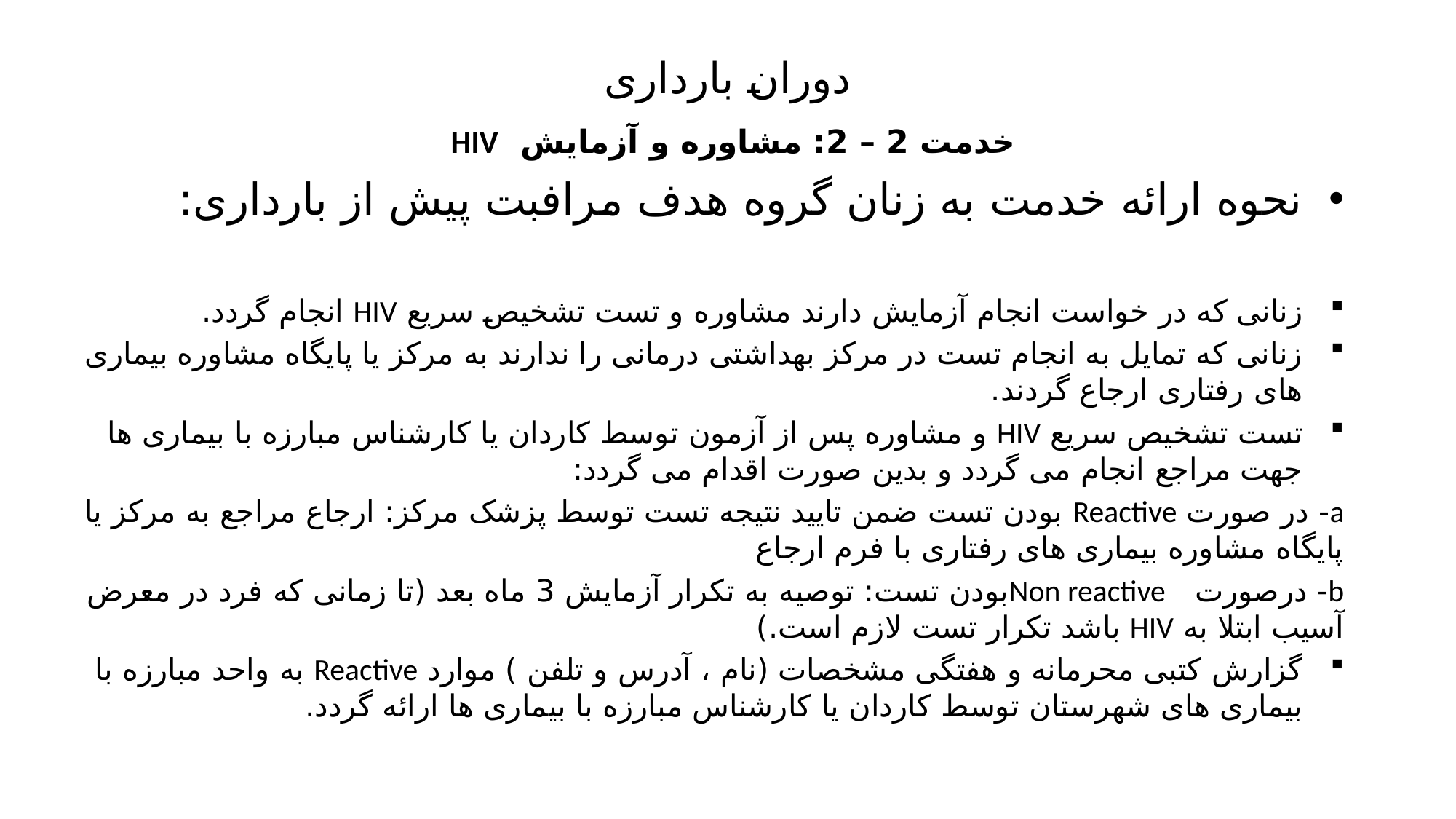

# دوران بارداری خدمت 2 – 2: مشاوره و آزمایش  HIV
نحوه ارائه خدمت به زنان گروه هدف مرافبت پیش از بارداری:

زنانی که در خواست انجام آزمایش دارند مشاوره و تست تشخیص سریع HIV انجام گردد.
زنانی که تمایل به انجام تست در مرکز بهداشتی درمانی را ندارند به مرکز یا پایگاه مشاوره بیماری های رفتاری ارجاع گردند.
تست تشخیص سریع HIV و مشاوره پس از آزمون توسط کاردان یا کارشناس مبارزه با بیماری ها جهت مراجع انجام می گردد و بدین صورت اقدام می گردد:
a- در صورت Reactive بودن تست ضمن تایید نتیجه تست توسط پزشک مرکز: ارجاع مراجع به مرکز یا پایگاه مشاوره بیماری های رفتاری با فرم ارجاع
b- درصورت   Non reactiveبودن تست: توصیه به تکرار آزمایش 3 ماه بعد (تا زمانی که فرد در معرض آسیب ابتلا به HIV باشد تکرار تست لازم است.)
گزارش کتبی محرمانه و هفتگی مشخصات (نام ، آدرس و تلفن ) موارد Reactive به واحد مبارزه با بیماری های شهرستان توسط کاردان یا کارشناس مبارزه با بیماری ها ارائه گردد.